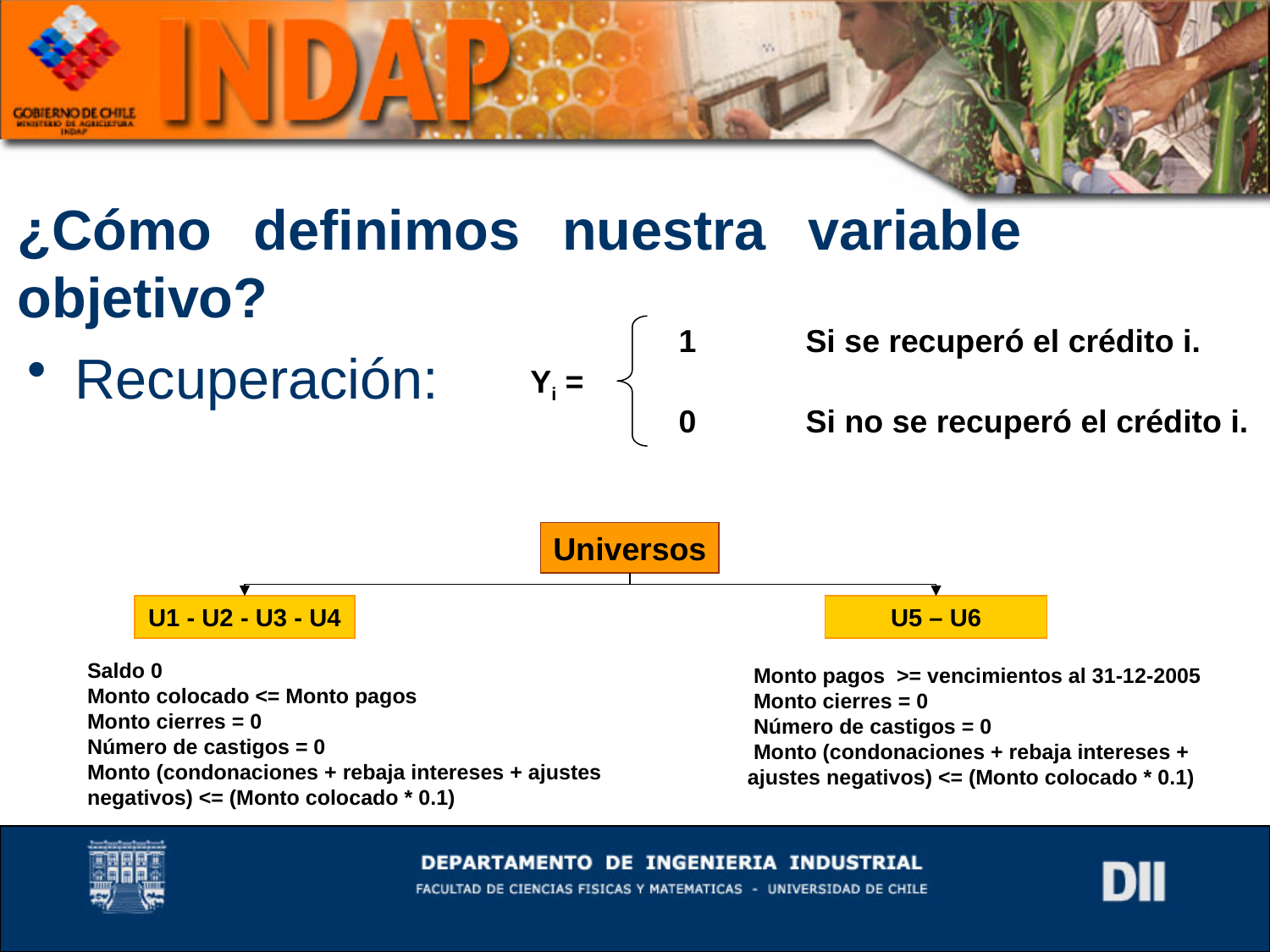

# ¿Cómo definimos nuestra variable objetivo?
1	Si se recuperó el crédito i.

Recuperación:

Yi =
0	Si no se recuperó el crédito i.
Universos
U1 - U2 - U3 - U4
U5 – U6
Saldo 0
Monto colocado <= Monto pagos
Monto cierres = 0
Número de castigos = 0
Monto (condonaciones + rebaja intereses + ajustes negativos) <= (Monto colocado * 0.1)
 Monto pagos  >= vencimientos al 31-12-2005
 Monto cierres = 0
 Número de castigos = 0
 Monto (condonaciones + rebaja intereses + ajustes negativos) <= (Monto colocado * 0.1)